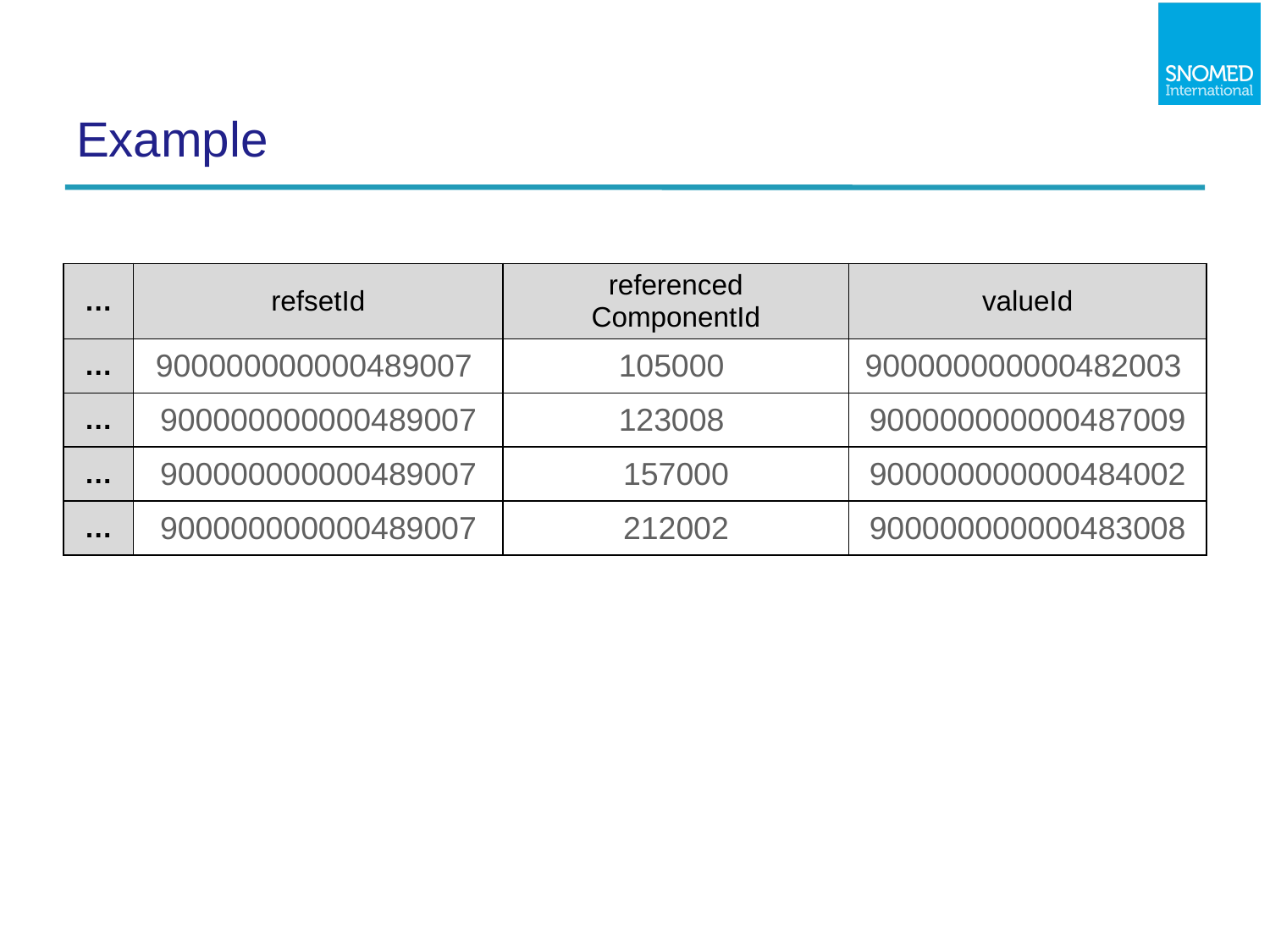

# Example
| … | refsetId | referenced ComponentId | valueId |
| --- | --- | --- | --- |
| … | 900000000000489007 | 105000 | 900000000000482003 |
| … | 900000000000489007 | 123008 | 900000000000487009 |
| … | 900000000000489007 | 157000 | 900000000000484002 |
| … | 900000000000489007 | 212002 | 900000000000483008 |